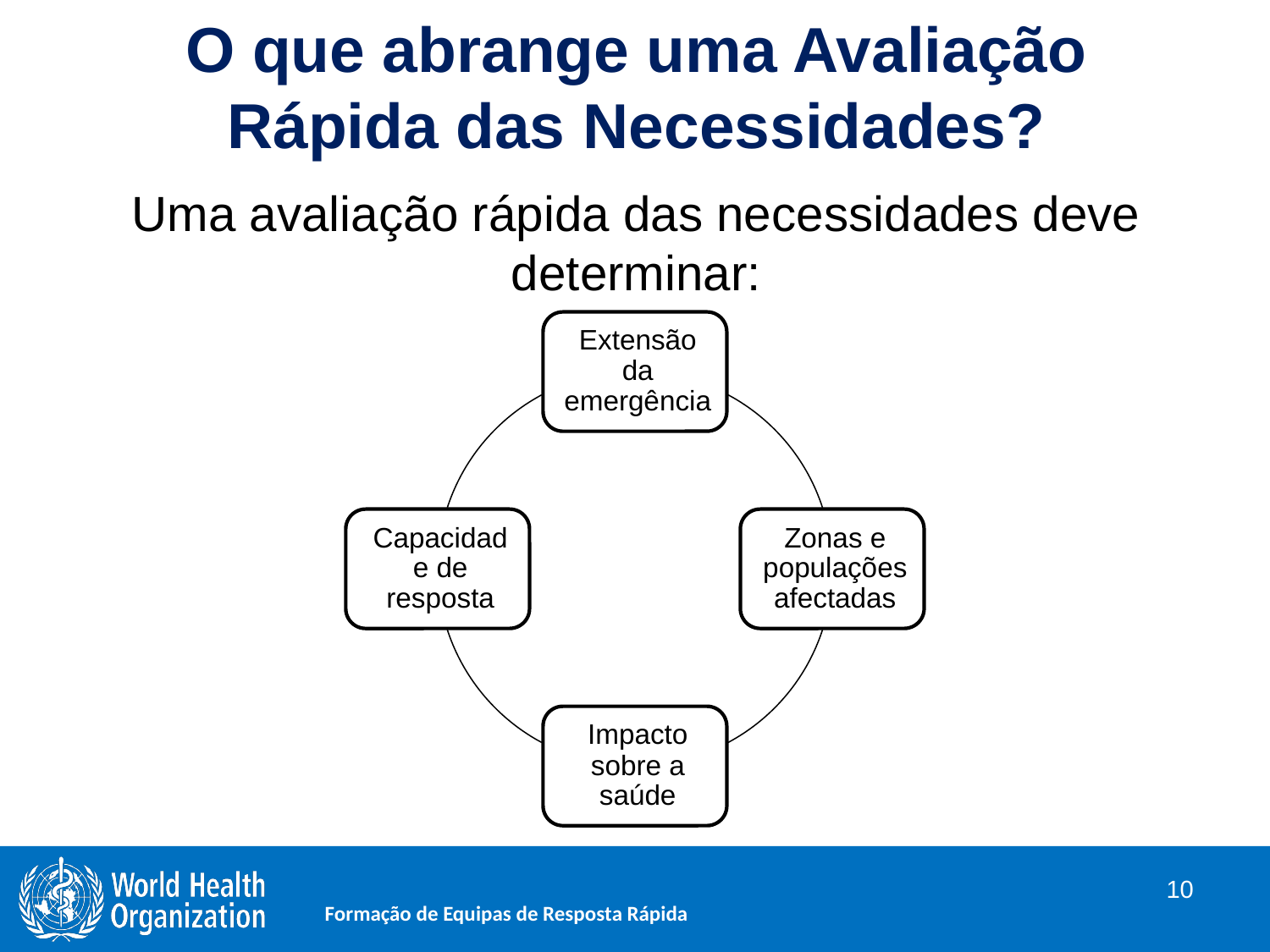

# O que abrange uma Avaliação Rápida das Necessidades?
Uma avaliação rápida das necessidades deve determinar:
Extensão da emergência
Zonas e populações afectadas
Impacto sobre a saúde
Capacidade de resposta
10